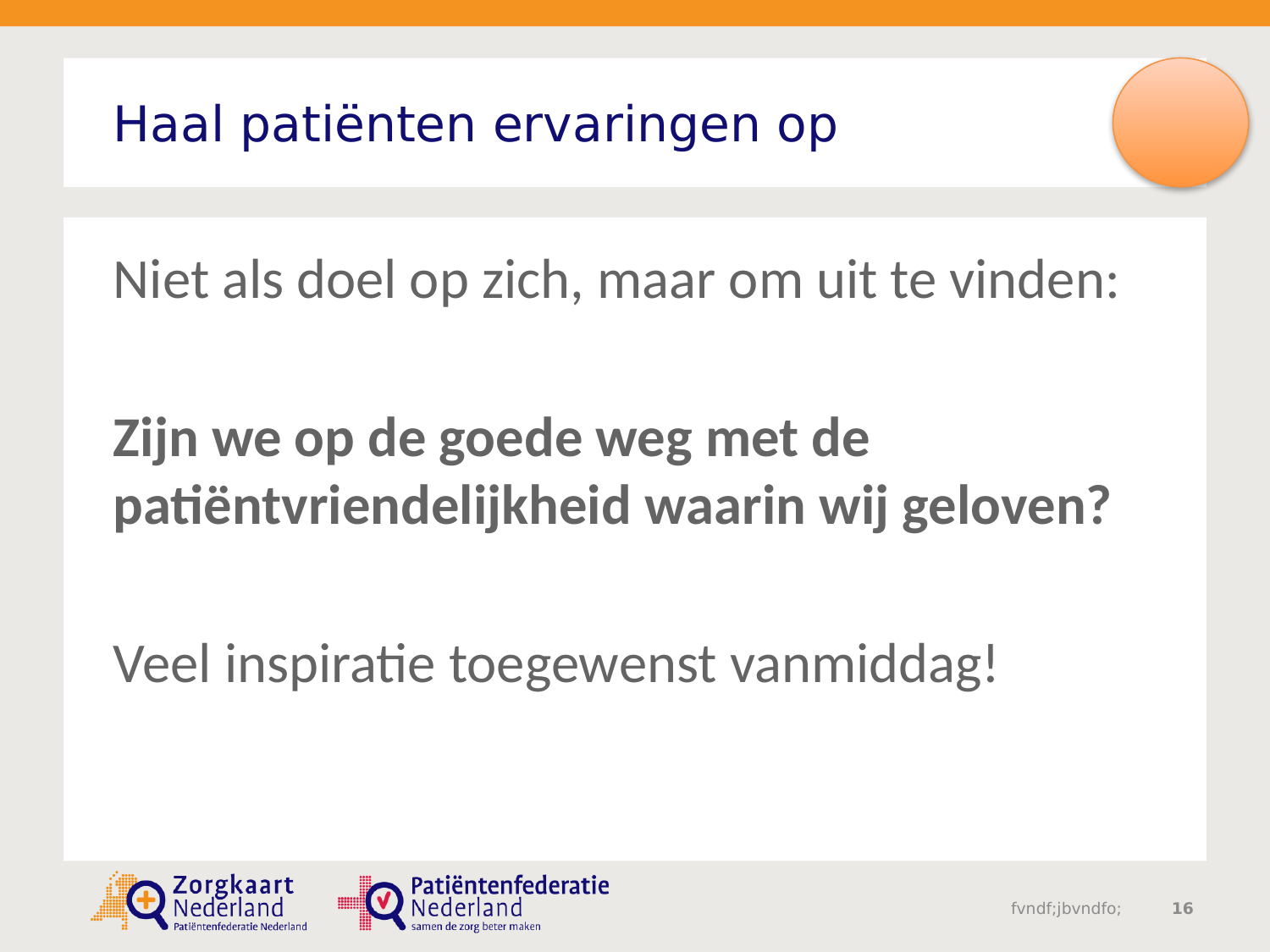

# Haal patiënten ervaringen op

Niet als doel op zich, maar om uit te vinden:

Zijn we op de goede weg met de patiëntvriendelijkheid waarin wij geloven?

Veel inspiratie toegewenst vanmiddag!

fvndf;jbvndfo;
16